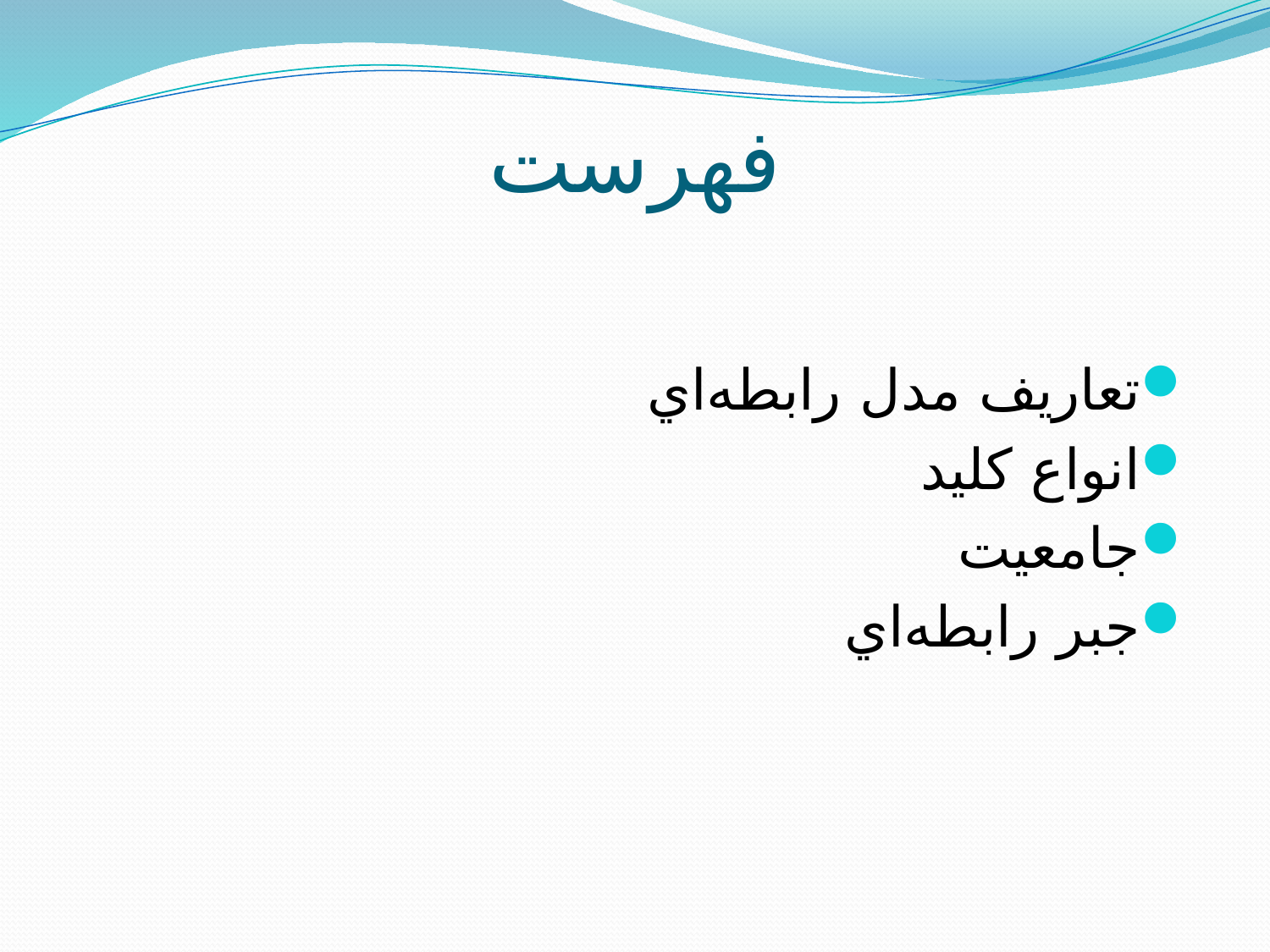

# فهرست

تعاريف مدل رابطه‌اي
انواع کليد
جامعيت
جبر رابطه‌اي